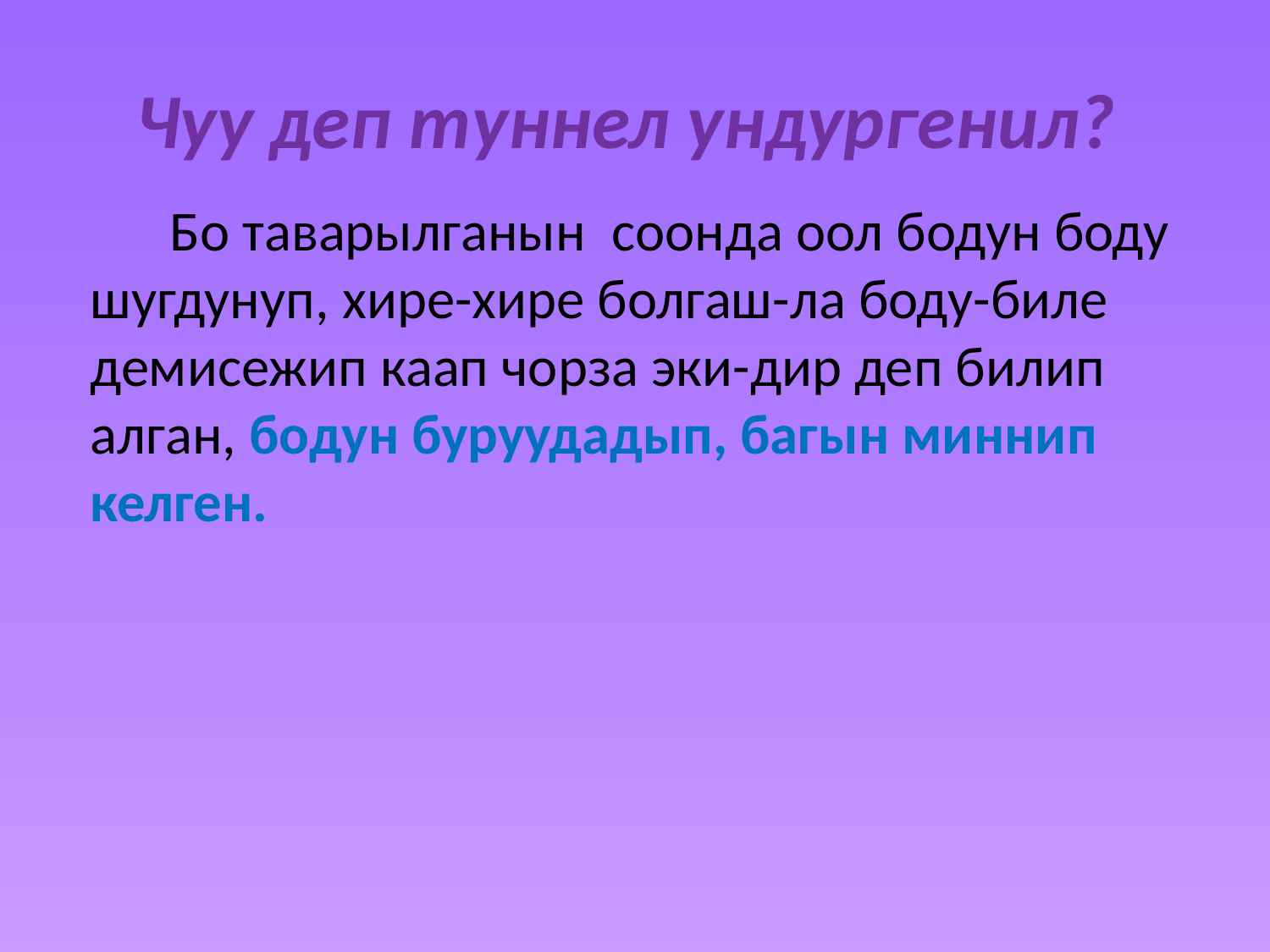

# Чуу деп туннел ундургенил?
          Бо таварылганын  соонда оол бодун боду шугдунуп, хире-хире болгаш-ла боду-биле демисежип каап чорза эки-дир деп билип алган, бодун буруудадып, багын миннип келген.